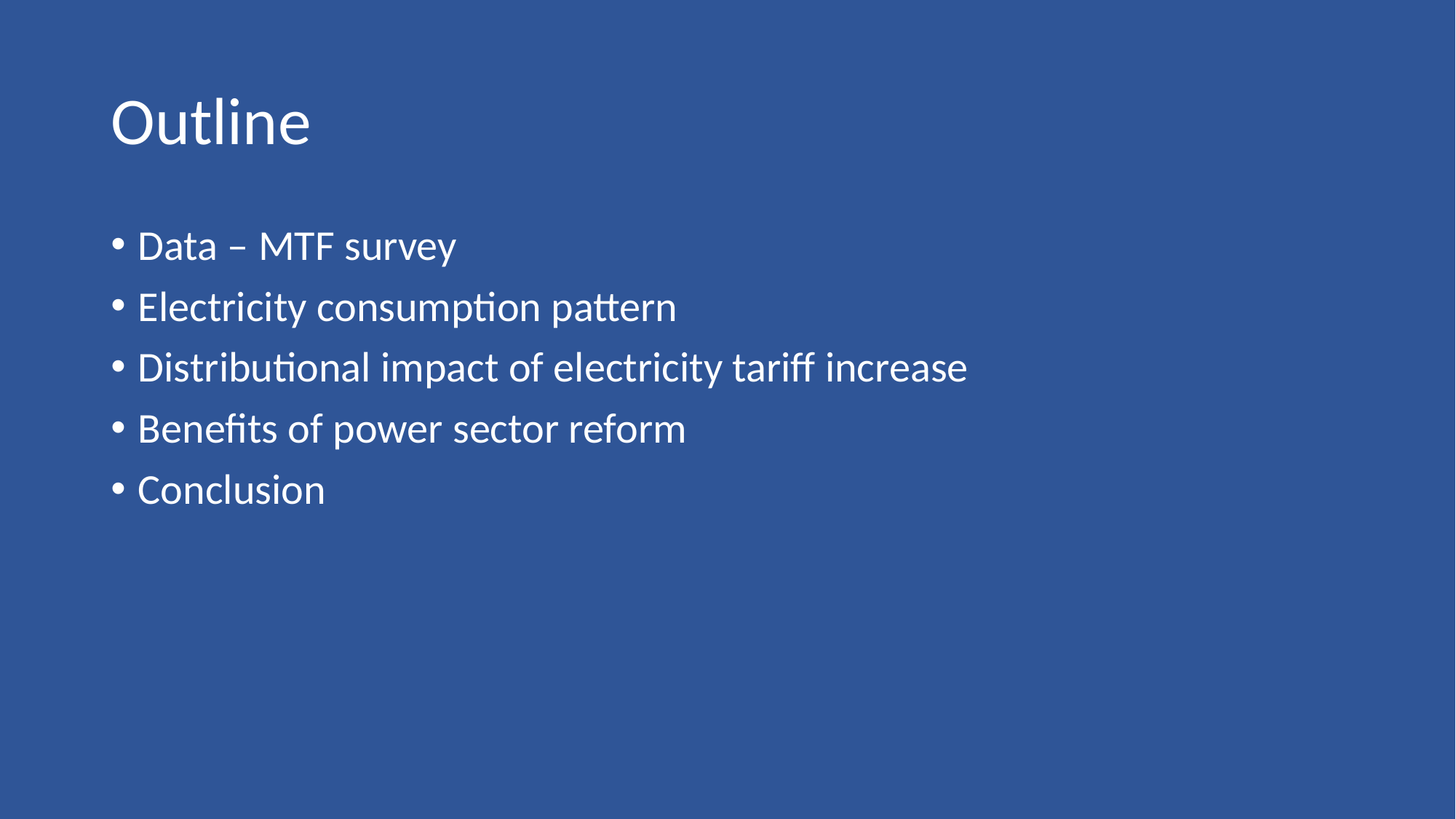

# Outline
Data – MTF survey
Electricity consumption pattern
Distributional impact of electricity tariff increase
Benefits of power sector reform
Conclusion